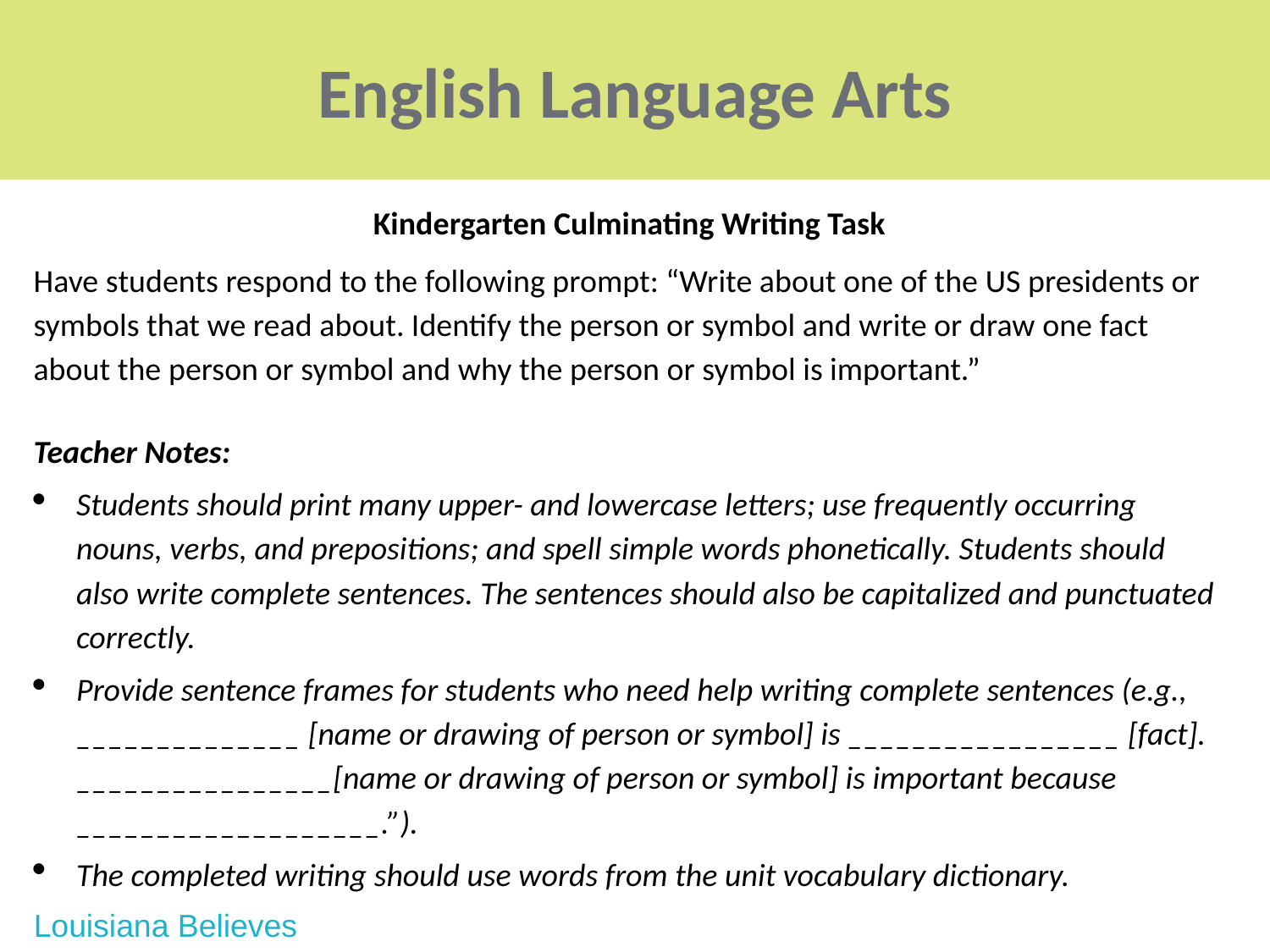

# English Language Arts
Kindergarten Culminating Writing Task
Have students respond to the following prompt: “Write about one of the US presidents or symbols that we read about. Identify the person or symbol and write or draw one fact about the person or symbol and why the person or symbol is important.”

Teacher Notes:
Students should print many upper- and lowercase letters; use frequently occurring nouns, verbs, and prepositions; and spell simple words phonetically. Students should also write complete sentences. The sentences should also be capitalized and punctuated correctly.
Provide sentence frames for students who need help writing complete sentences (e.g., ______________ [name or drawing of person or symbol] is _________________ [fact]. ________________[name or drawing of person or symbol] is important because ___________________.”).
The completed writing should use words from the unit vocabulary dictionary.
Louisiana Believes